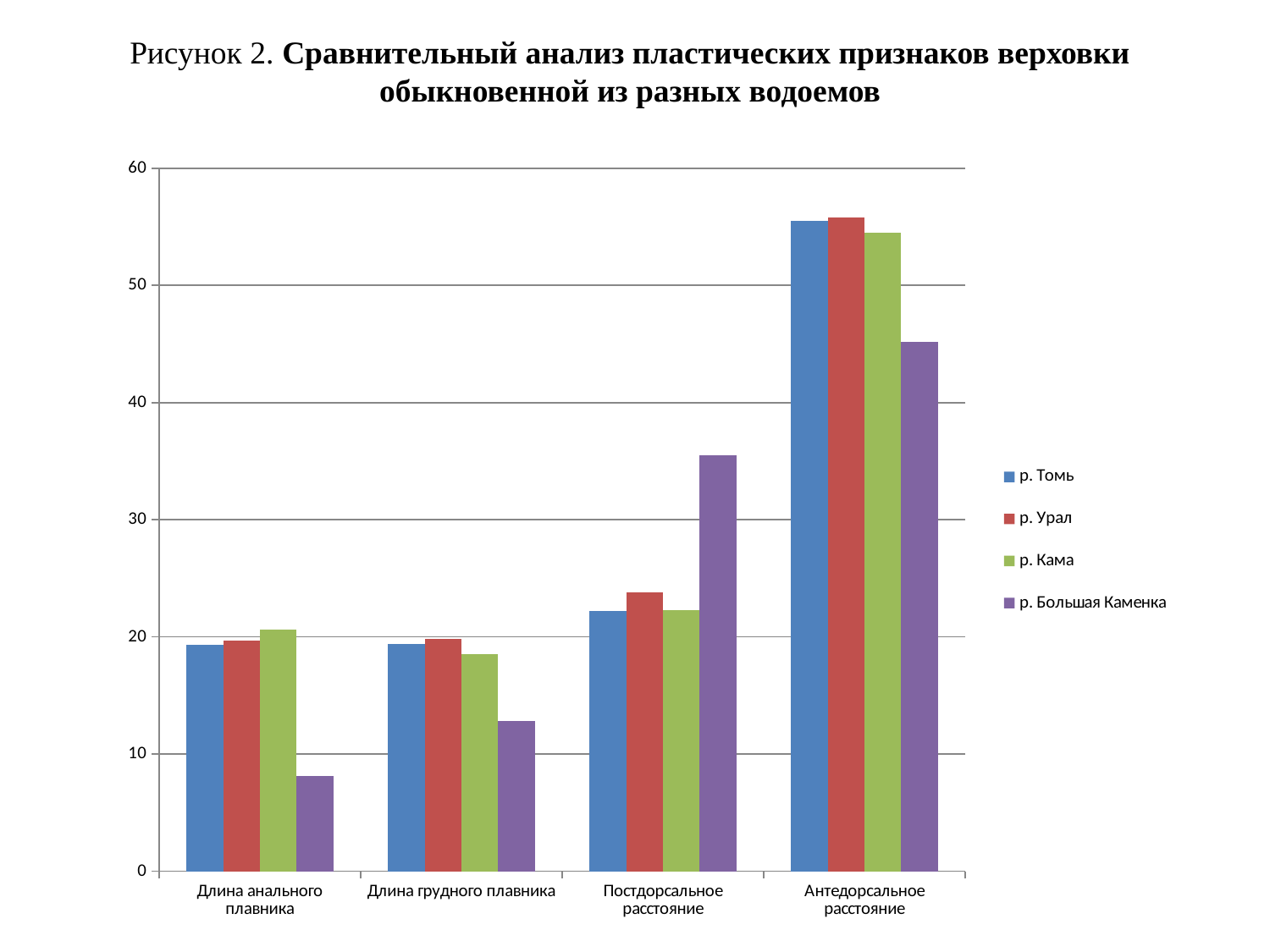

Рисунок 2. Сравнительный анализ пластических признаков верховки обыкновенной из разных водоемов

### Chart

| Category | р. Томь | р. Урал | р. Кама | р. Большая Каменка |
|---|---|---|---|---|
| Длина анального плавника | 19.3 | 19.7 | 20.64 | 8.1 |
| Длина грудного плавника | 19.4 | 19.85 | 18.55 | 12.8 |
| Постдорсальное расстояние | 22.2 | 23.77 | 22.29 | 35.5 |
| Антедорсальное расстояние | 55.5 | 55.8 | 54.5 | 45.2 |